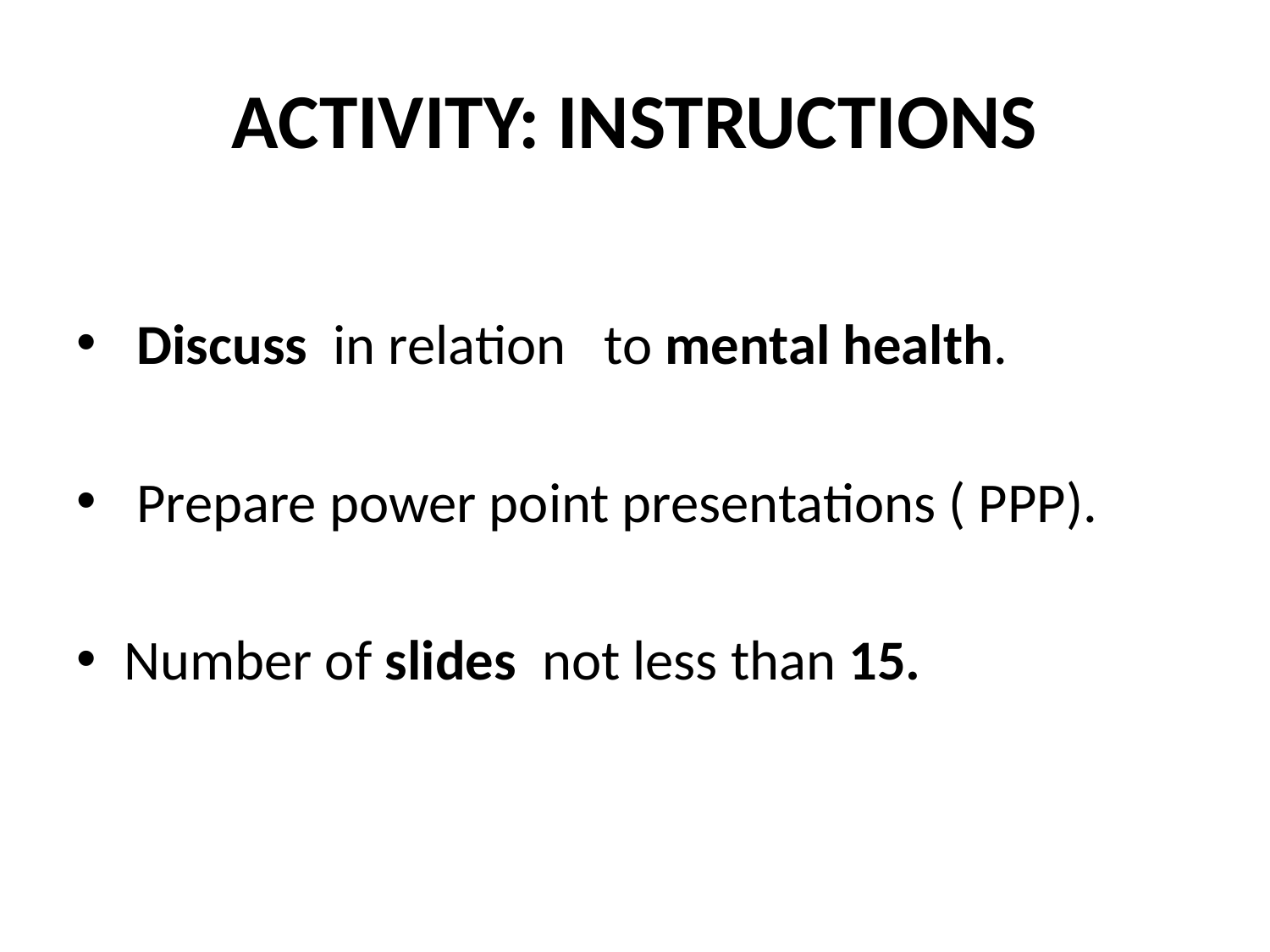

# ACTIVITY: INSTRUCTIONS

 Discuss  in relation   to mental health.

 Prepare power point presentations ( PPP).

Number of slides  not less than 15.